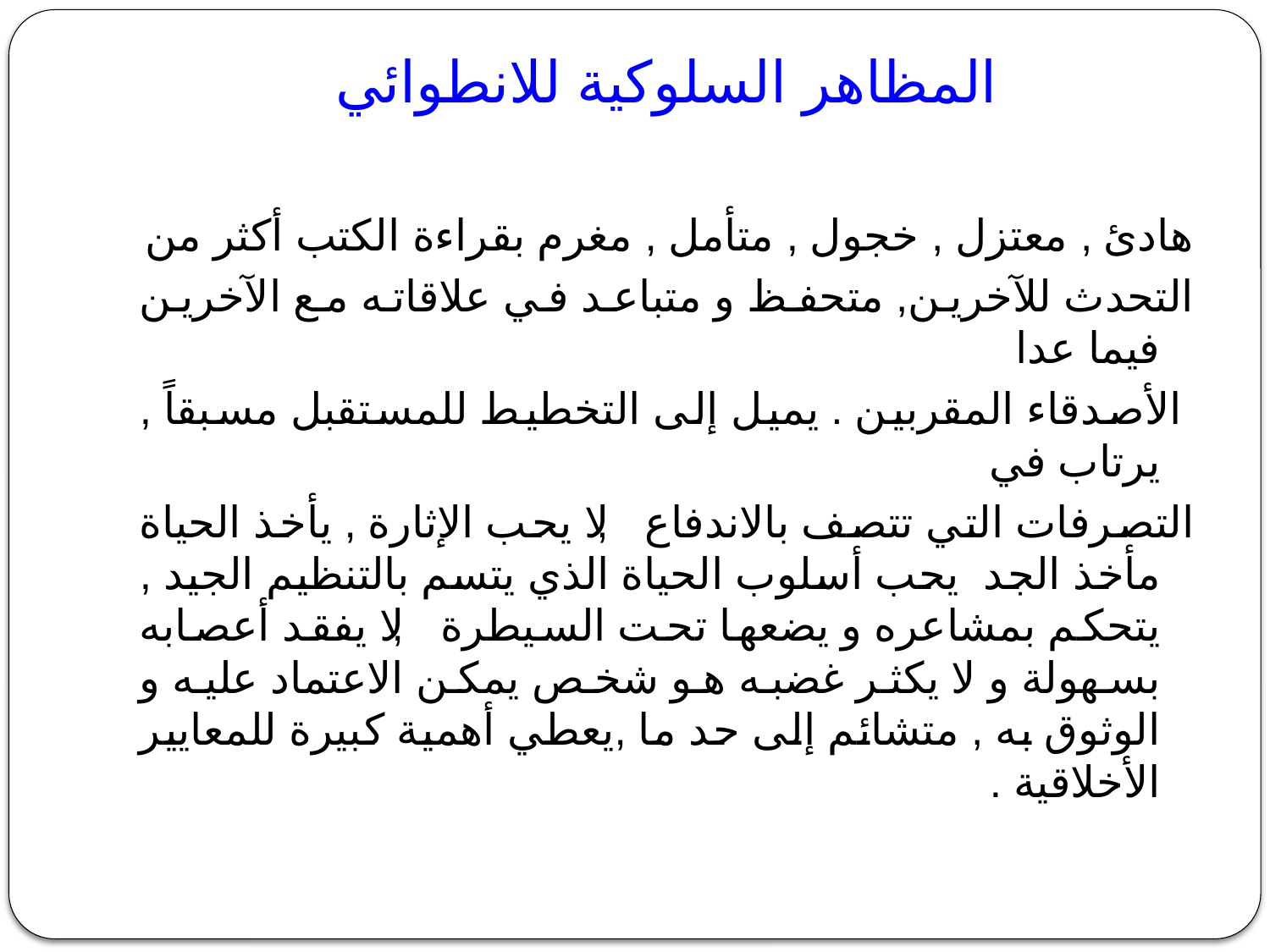

# المظاهر السلوكية للانطوائي
هادئ , معتزل , خجول , متأمل , مغرم بقراءة الكتب أكثر من
التحدث للآخرين, متحفظ و متباعد في علاقاته مع الآخرين فيما عدا
 الأصدقاء المقربين . يميل إلى التخطيط للمستقبل مسبقاً , يرتاب في
التصرفات التي تتصف بالاندفاع , لا يحب الإثارة , يأخذ الحياة مأخذ الجد  يحب أسلوب الحياة الذي يتسم بالتنظيم الجيد , يتحكم بمشاعره و يضعها تحت السيطرة , لا يفقد أعصابه بسهولة و لا يكثر غضبه هو شخص يمكن الاعتماد عليه و الوثوق به , متشائم إلى حد ما ,يعطي أهمية كبيرة للمعايير الأخلاقية .